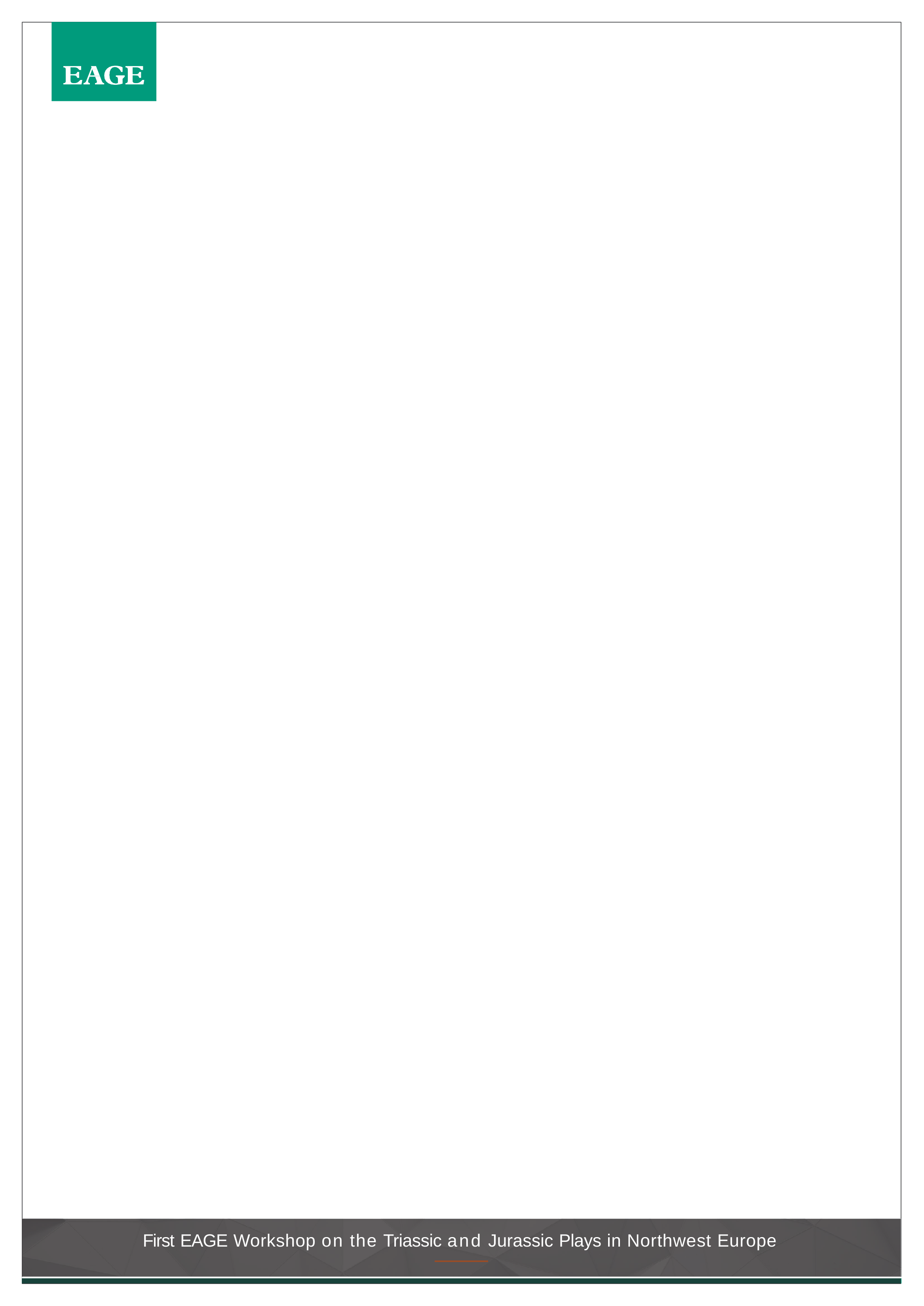

First EAGE Workshop on the Triassic and Jurassic Plays in Northwest Europe